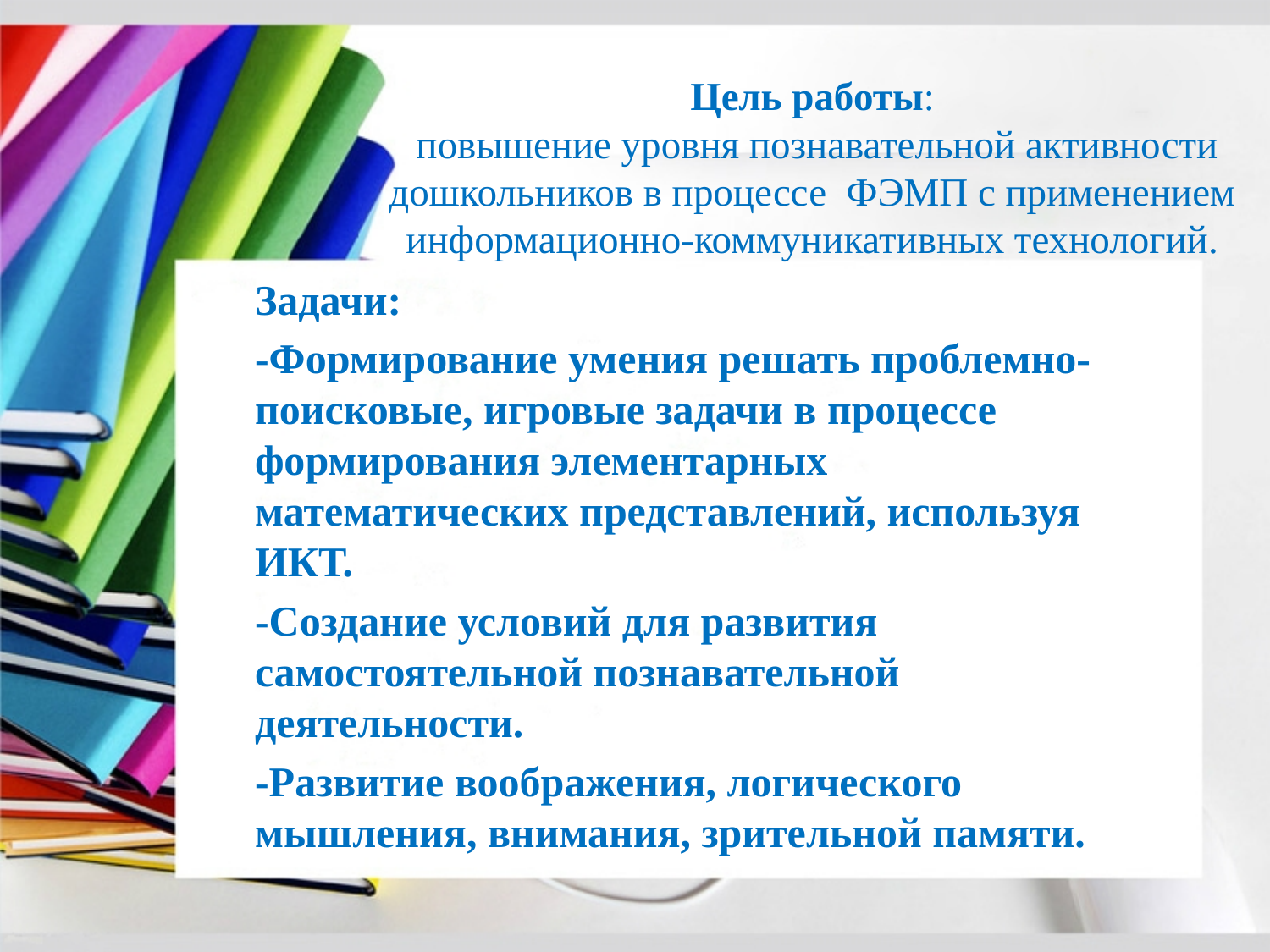

# Цель работы:  повышение уровня познавательной активности дошкольников в процессе  ФЭМП с применением информационно-коммуникативных технологий.

Задачи:
-Формирование умения решать проблемно-поисковые, игровые задачи в процессе формирования элементарных математических представлений, используя ИКТ.
-Создание условий для развития самостоятельной познавательной деятельности.
-Развитие воображения, логического мышления, внимания, зрительной памяти.